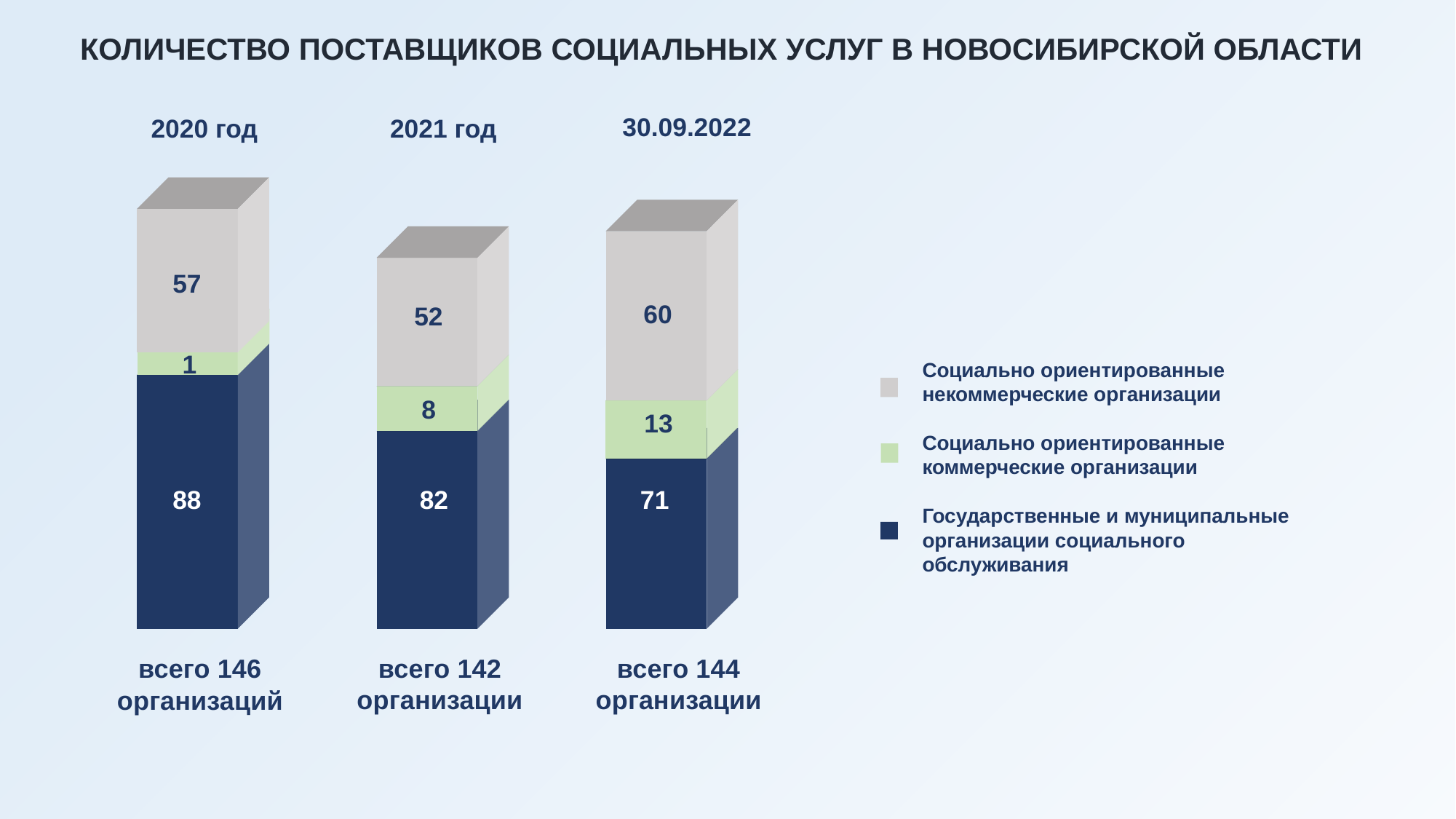

КОЛИЧЕСТВО ПОСТАВЩИКОВ СОЦИАЛЬНЫХ УСЛУГ В НОВОСИБИРСКОЙ ОБЛАСТИ
30.09.2022
2020 год

57

1

88
2021 год

52

8

82

60

13

71
всего 142 организации
всего 144 организации
всего 146 организаций
Социально ориентированные некоммерческие организации

Социально ориентированные коммерческие организации

Государственные и муниципальные организации социального обслуживания